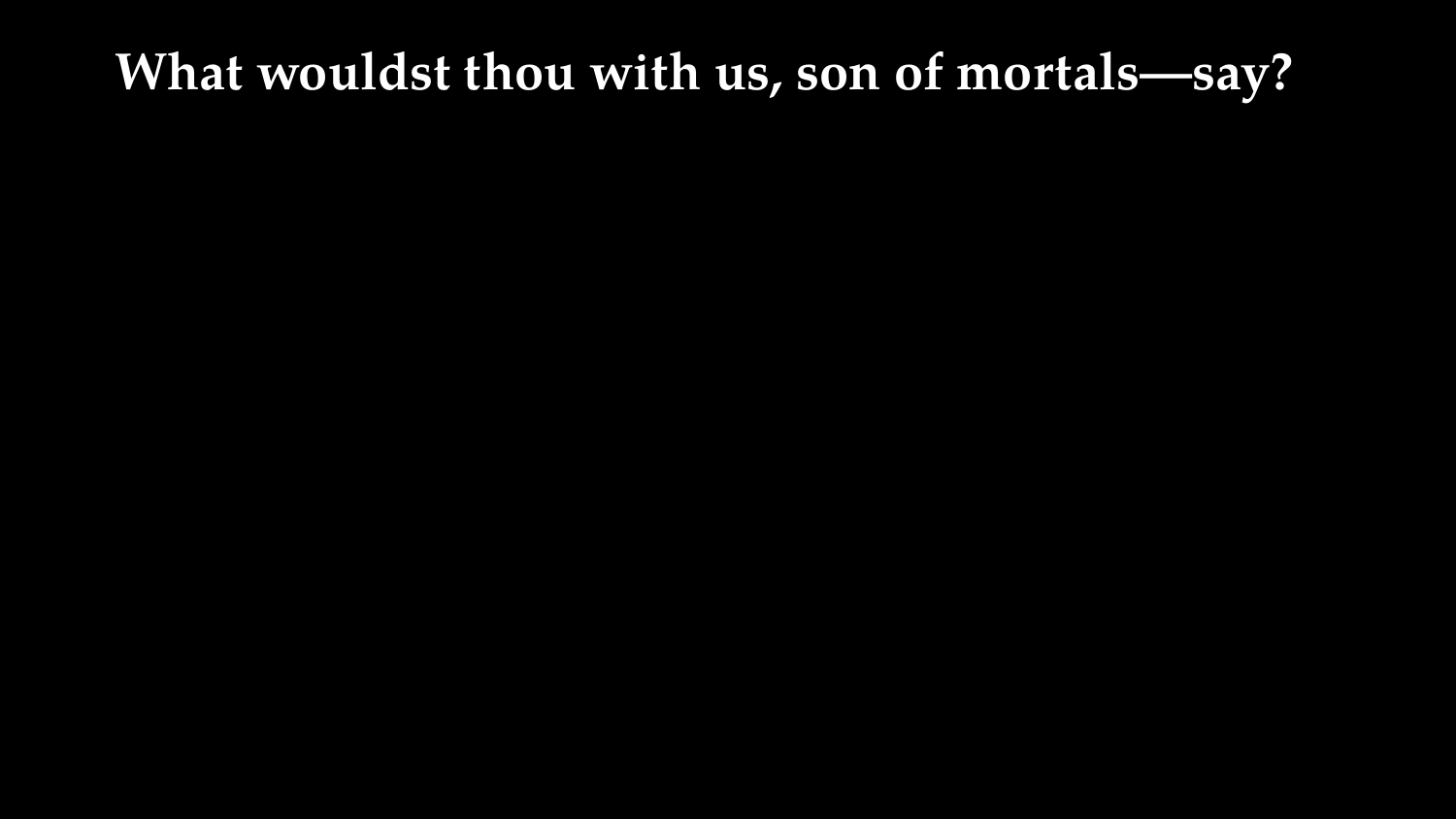

# What wouldst thou with us, son of mortals—say?